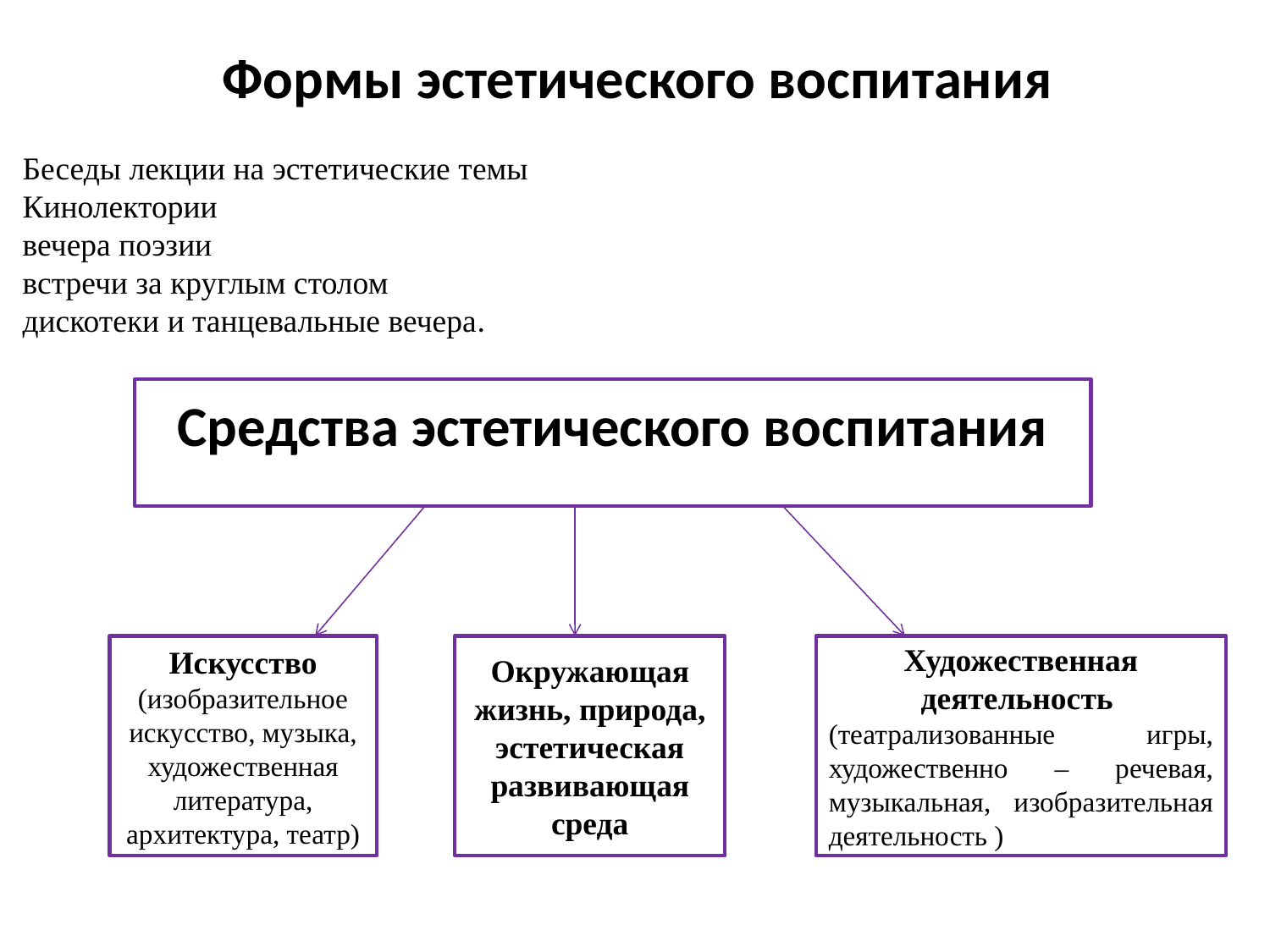

Формы эстетического воспитания

Беседы лекции на эстетические темы
Кинолектории
вечера поэзии
встречи за круглым столом
дискотеки и танцевальные вечера.
Средства эстетического воспитания

Искусство (изобразительное искусство, музыка, художественная литература, архитектура, театр)

Окружающая жизнь, природа, эстетическая развивающая среда

Художественная деятельность
(театрализованные игры, художественно – речевая, музыкальная, изобразительная деятельность )